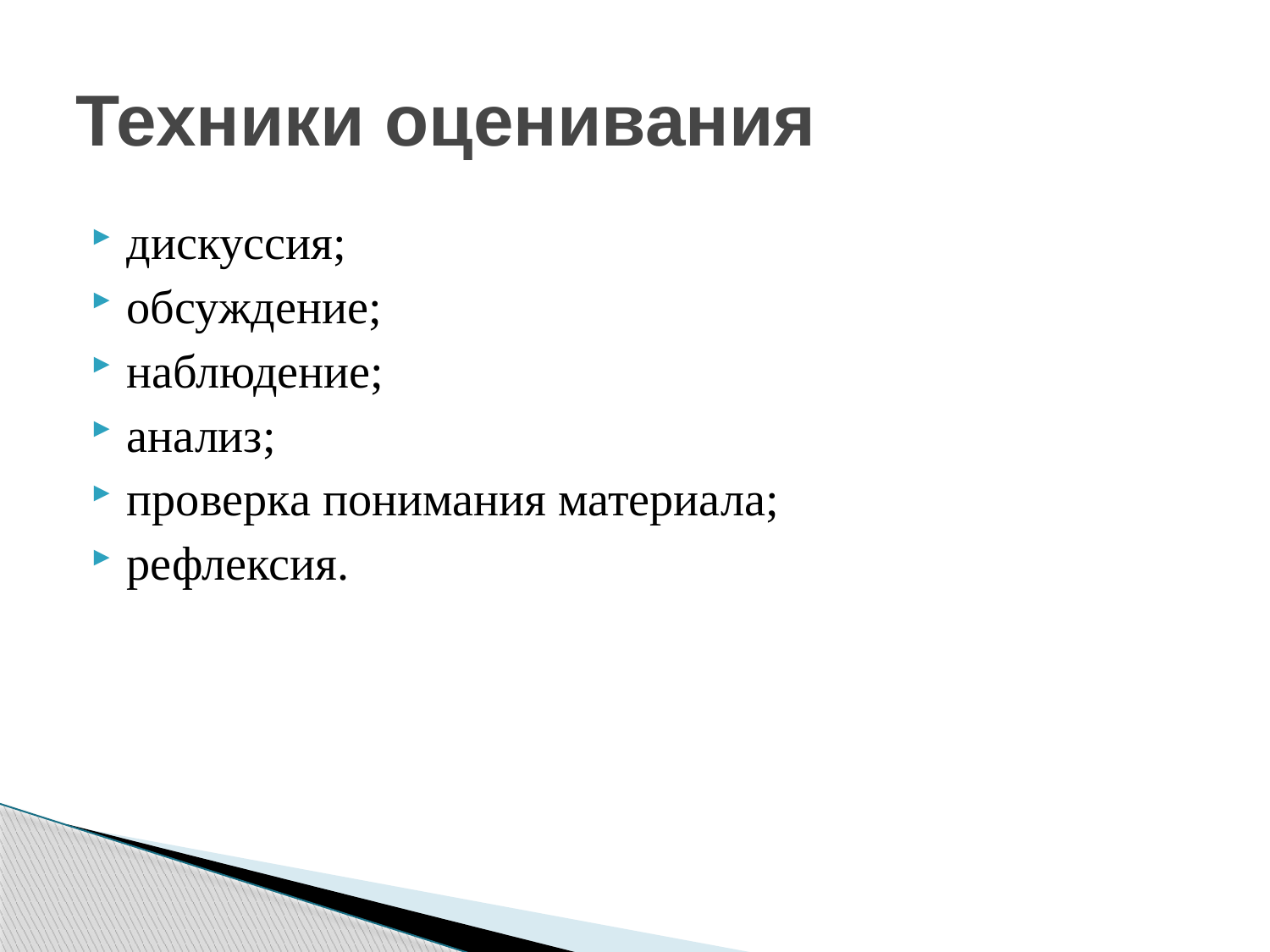

# Техники оценивания
дискуссия;
обсуждение;
наблюдение;
анализ;
проверка понимания материала;
рефлексия.